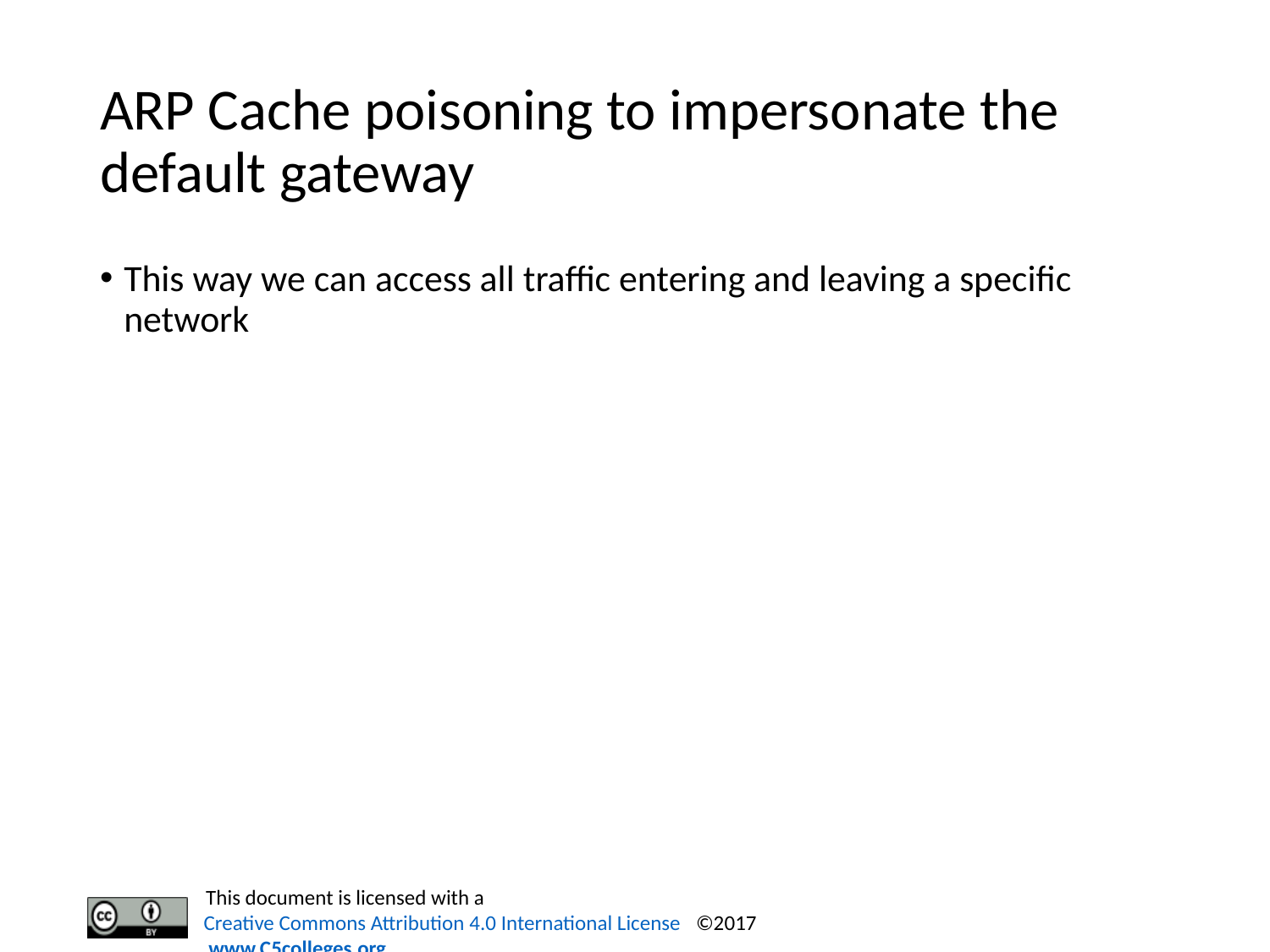

# ARP Cache poisoning to impersonate the default gateway
This way we can access all traffic entering and leaving a specific network